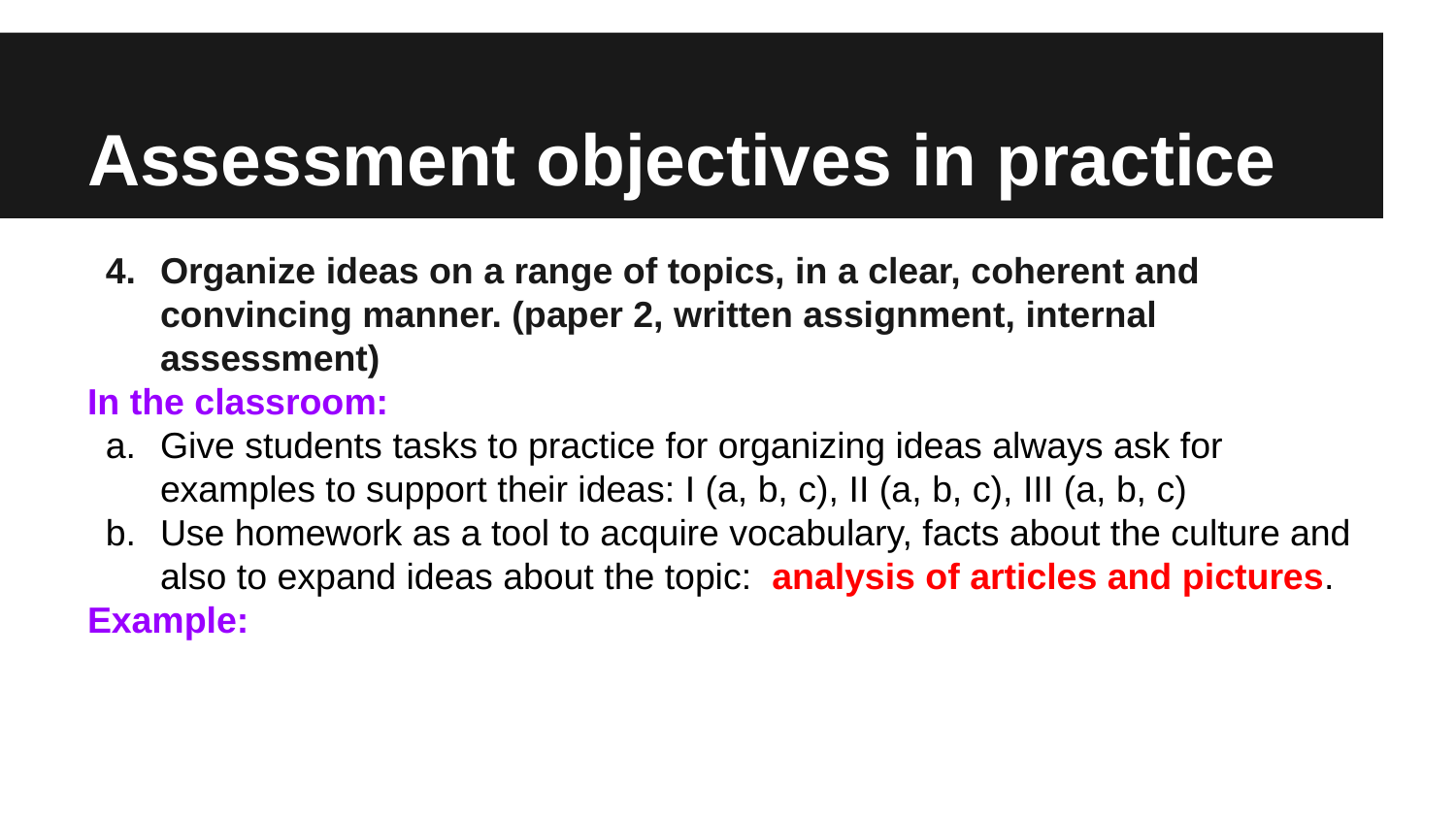

# Assessment objectives in practice
Organize ideas on a range of topics, in a clear, coherent and convincing manner. (paper 2, written assignment, internal assessment)
In the classroom:
Give students tasks to practice for organizing ideas always ask for examples to support their ideas: I (a, b, c), II (a, b, c), III (a, b, c)
Use homework as a tool to acquire vocabulary, facts about the culture and also to expand ideas about the topic:  analysis of articles and pictures.
Example: